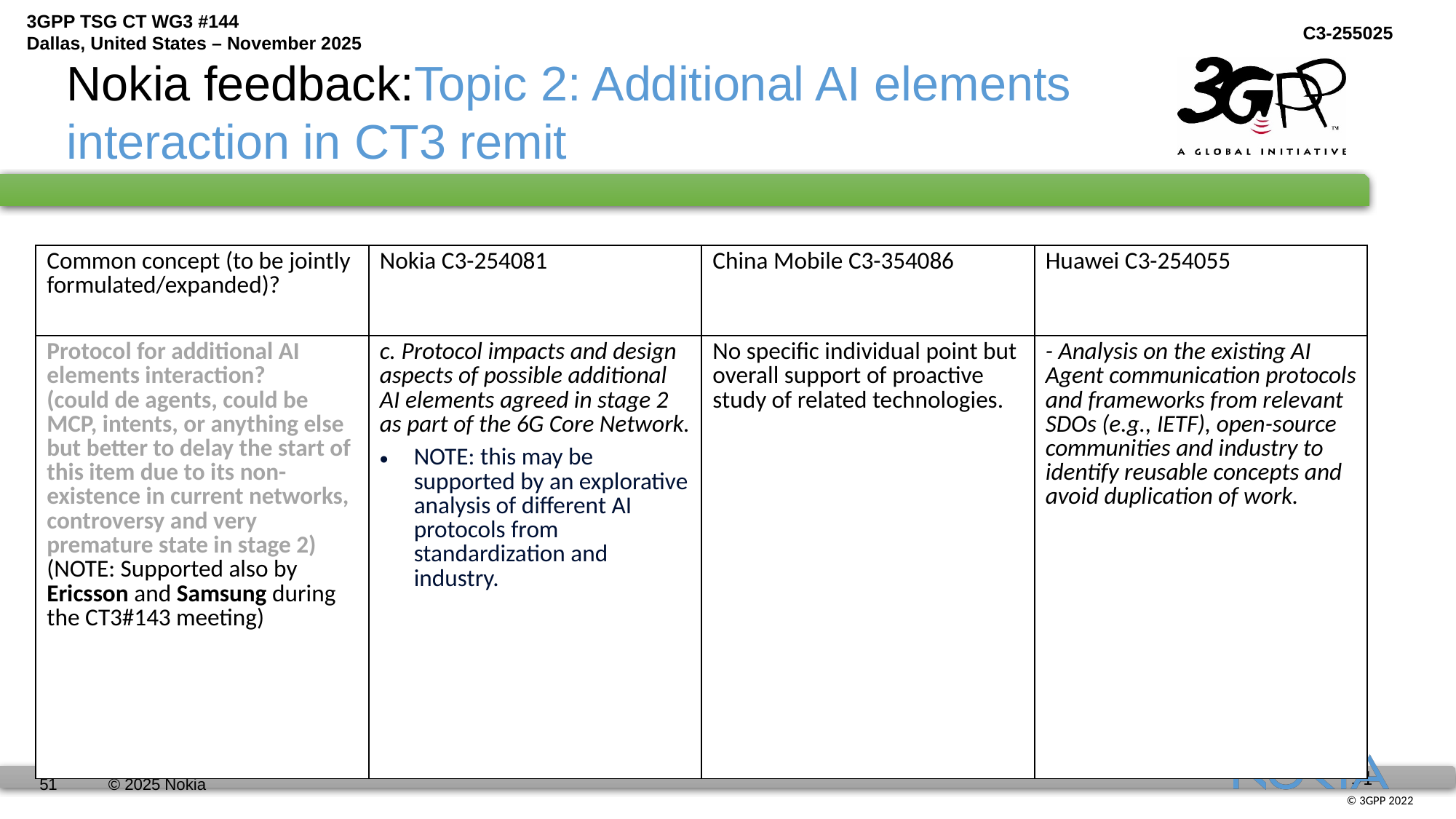

Nokia feedback:Topic 2: Additional AI elements
interaction in CT3 remit

| Common concept (to be jointly formulated/expanded)? | Nokia C3-254081 | China Mobile C3-354086 | Huawei C3-254055 |
| --- | --- | --- | --- |
| Protocol for additional AI elements interaction? (could de agents, could be MCP, intents, or anything else but better to delay the start of this item due to its non-existence in current networks, controversy and very premature state in stage 2) (NOTE: Supported also by Ericsson and Samsung during the CT3#143 meeting) | c. Protocol impacts and design aspects of possible additional AI elements agreed in stage 2 as part of the 6G Core Network. NOTE: this may be supported by an explorative analysis of different AI protocols from standardization and industry. | No specific individual point but overall support of proactive study of related technologies. | - Analysis on the existing AI Agent communication protocols and frameworks from relevant SDOs (e.g., IETF), open-source communities and industry to identify reusable concepts and avoid duplication of work. |